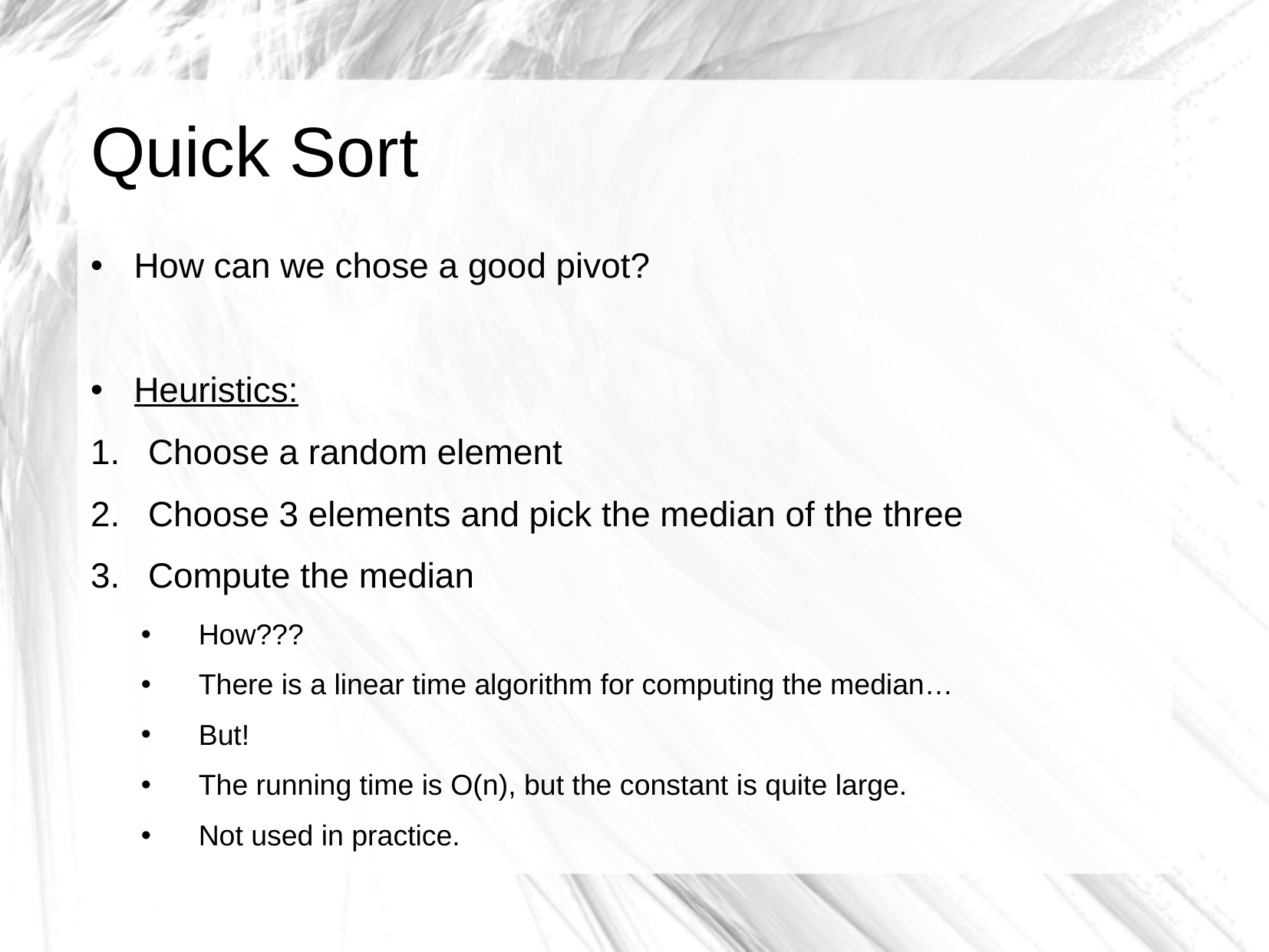

# Quick Sort
How can we chose a good pivot?

Heuristics:
Choose a random element
Choose 3 elements and pick the median of the three
Compute the median
How???
There is a linear time algorithm for computing the median…
But!
The running time is O(n), but the constant is quite large.
Not used in practice.